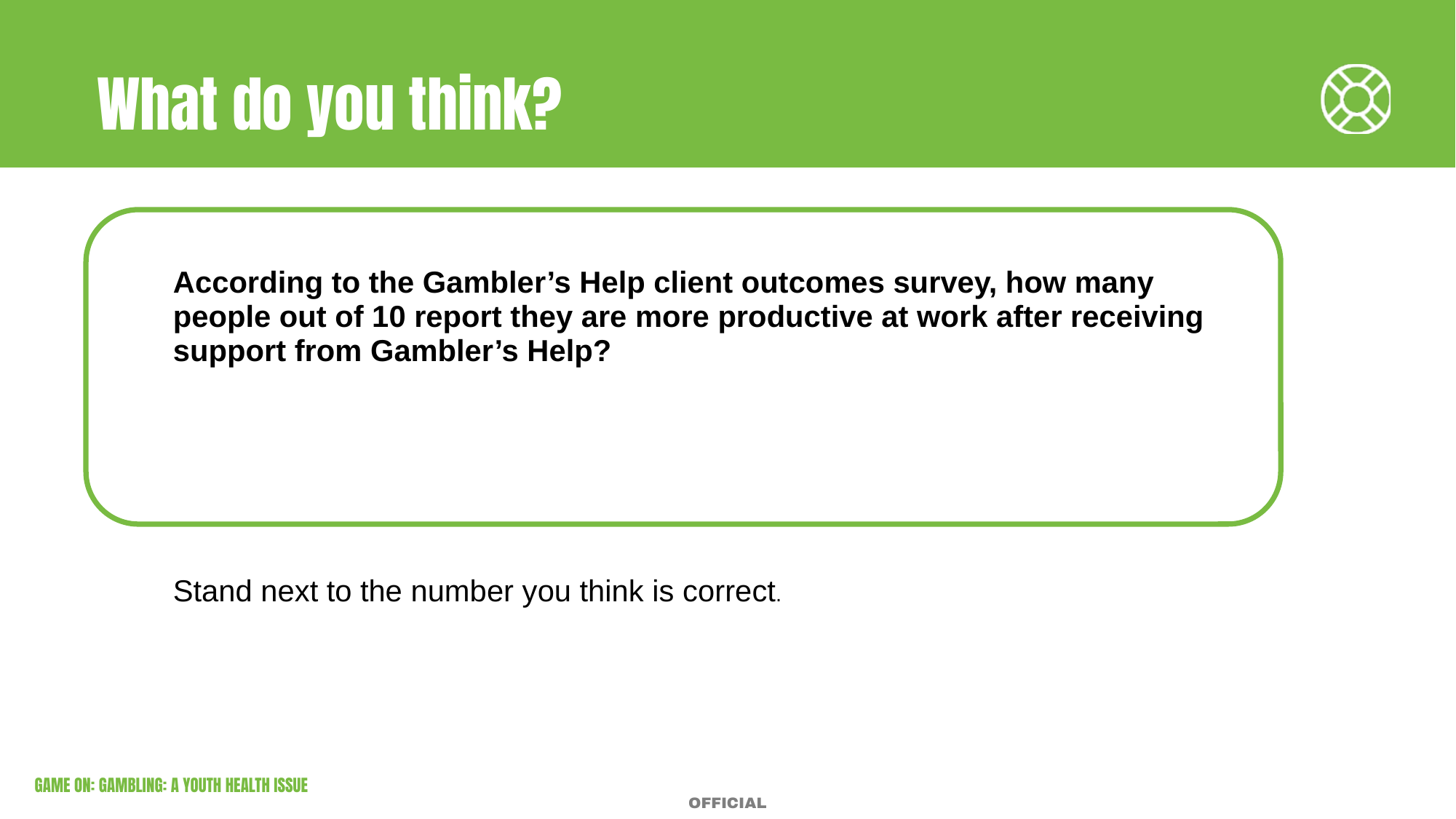

What do you think?

According to the Gambler’s Help client outcomes survey, how many people out of 10 report they are more productive at work after receiving support from Gambler’s Help?

Stand next to the number you think is correct.